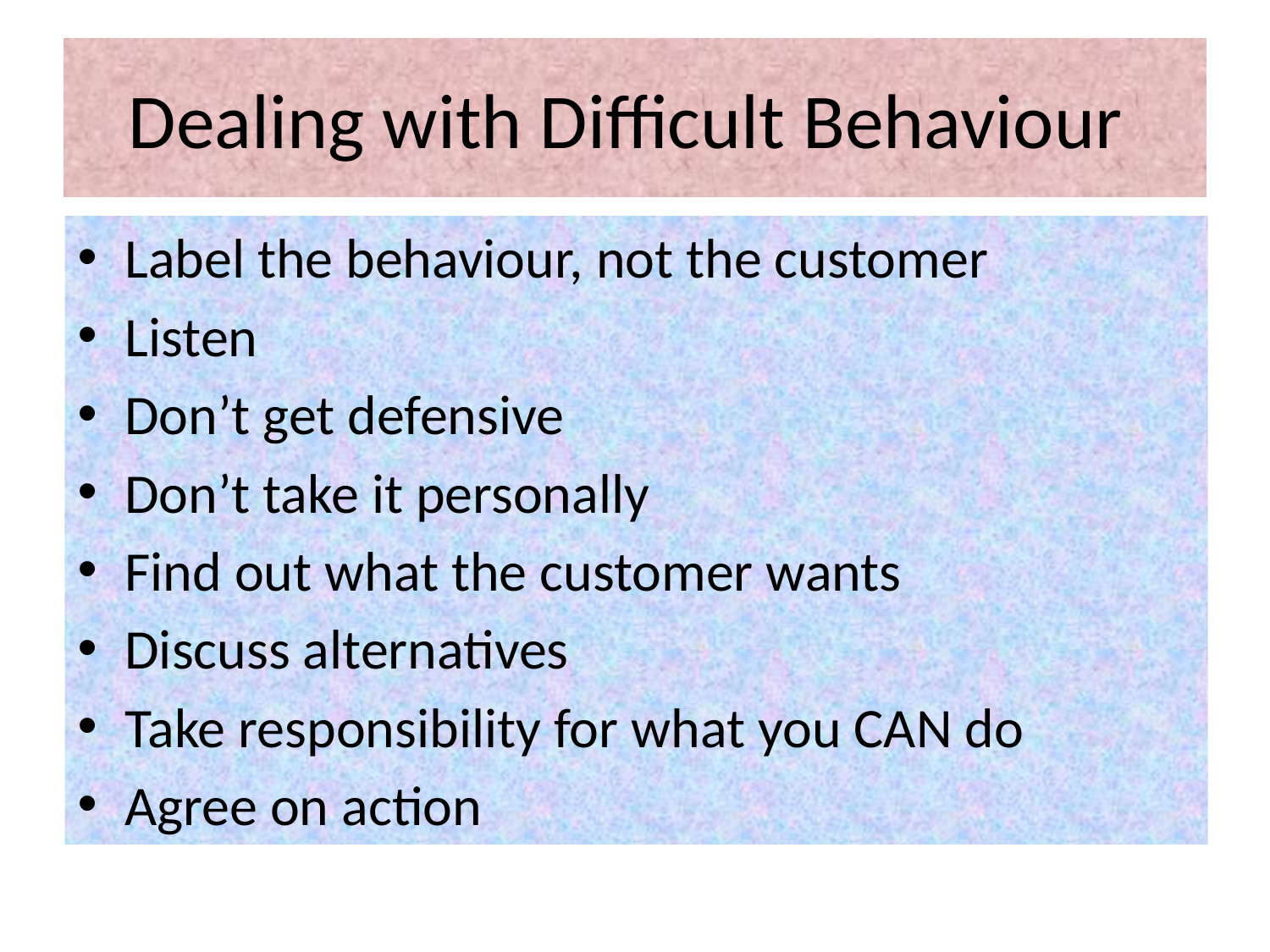

# Dealing with Difficult Behaviour
Label the behaviour, not the customer
Listen
Don’t get defensive
Don’t take it personally
Find out what the customer wants
Discuss alternatives
Take responsibility for what you CAN do
Agree on action